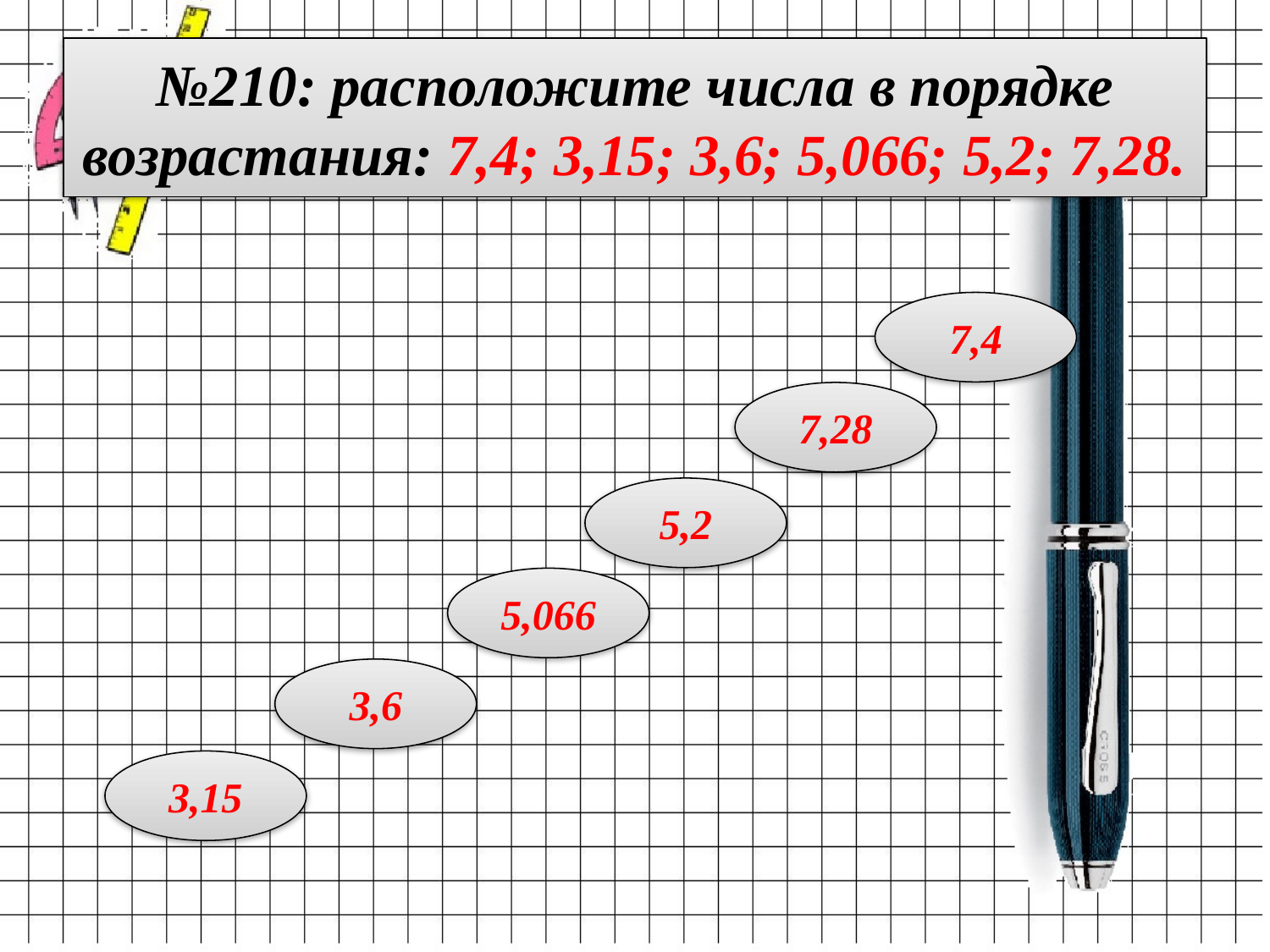

# №210: расположите числа в порядке возрастания: 7,4; 3,15; 3,6; 5,066; 5,2; 7,28.
7,4
7,28
5,2
5,066
3,6
3,15